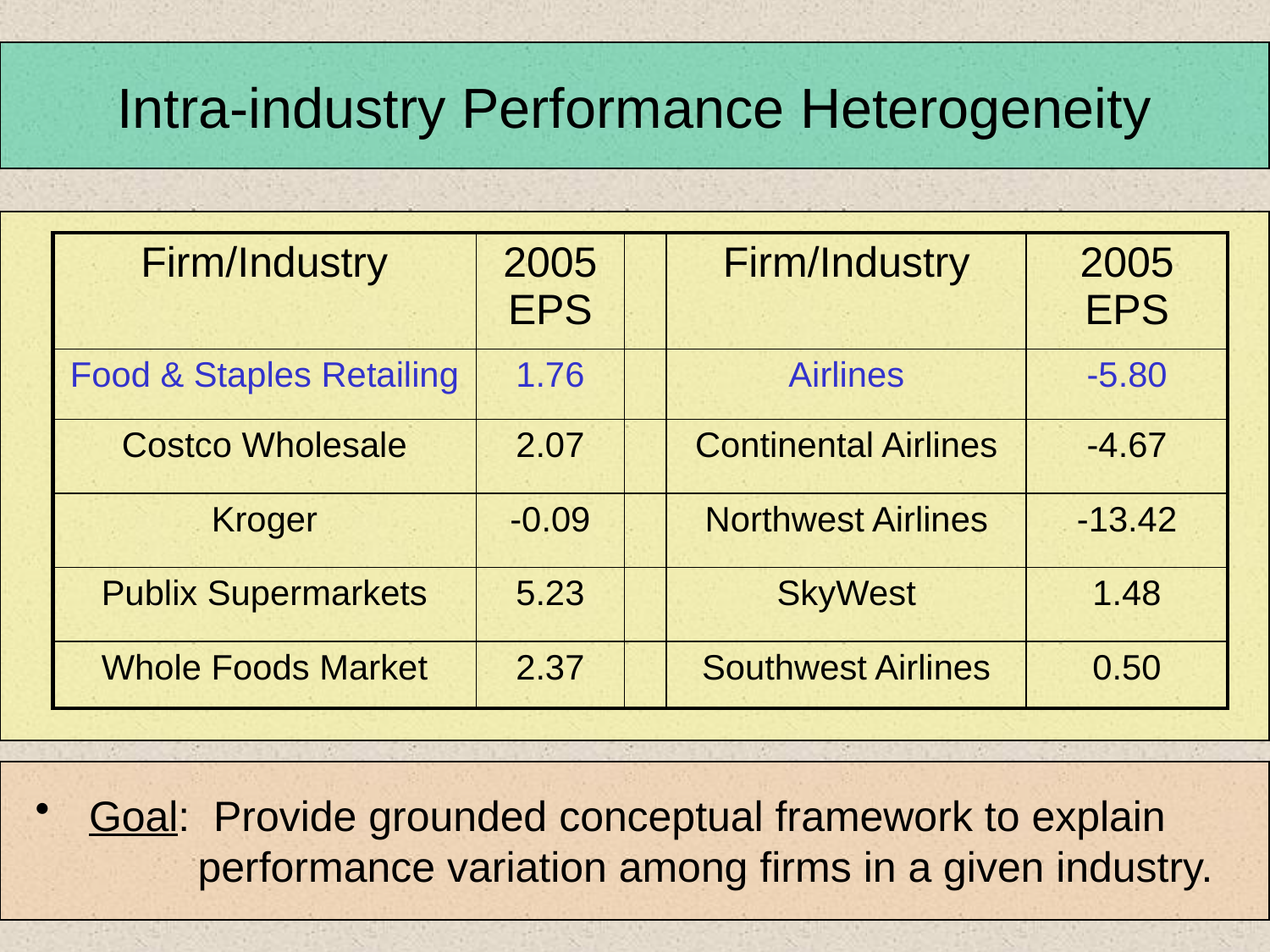

Intra-industry Performance Heterogeneity

| Firm/Industry | 2005 EPS |  | Firm/Industry | 2005 EPS |
| --- | --- | --- | --- | --- |
| Food & Staples Retailing | 1.76 |  | Airlines | -5.80 |
| Costco Wholesale | 2.07 |  | Continental Airlines | -4.67 |
| Kroger | -0.09 |  | Northwest Airlines | -13.42 |
| Publix Supermarkets | 5.23 |  | SkyWest | 1.48 |
| Whole Foods Market | 2.37 |  | Southwest Airlines | 0.50 |

  Goal:  Provide grounded conceptual framework to explain
	   performance variation among firms in a given industry.